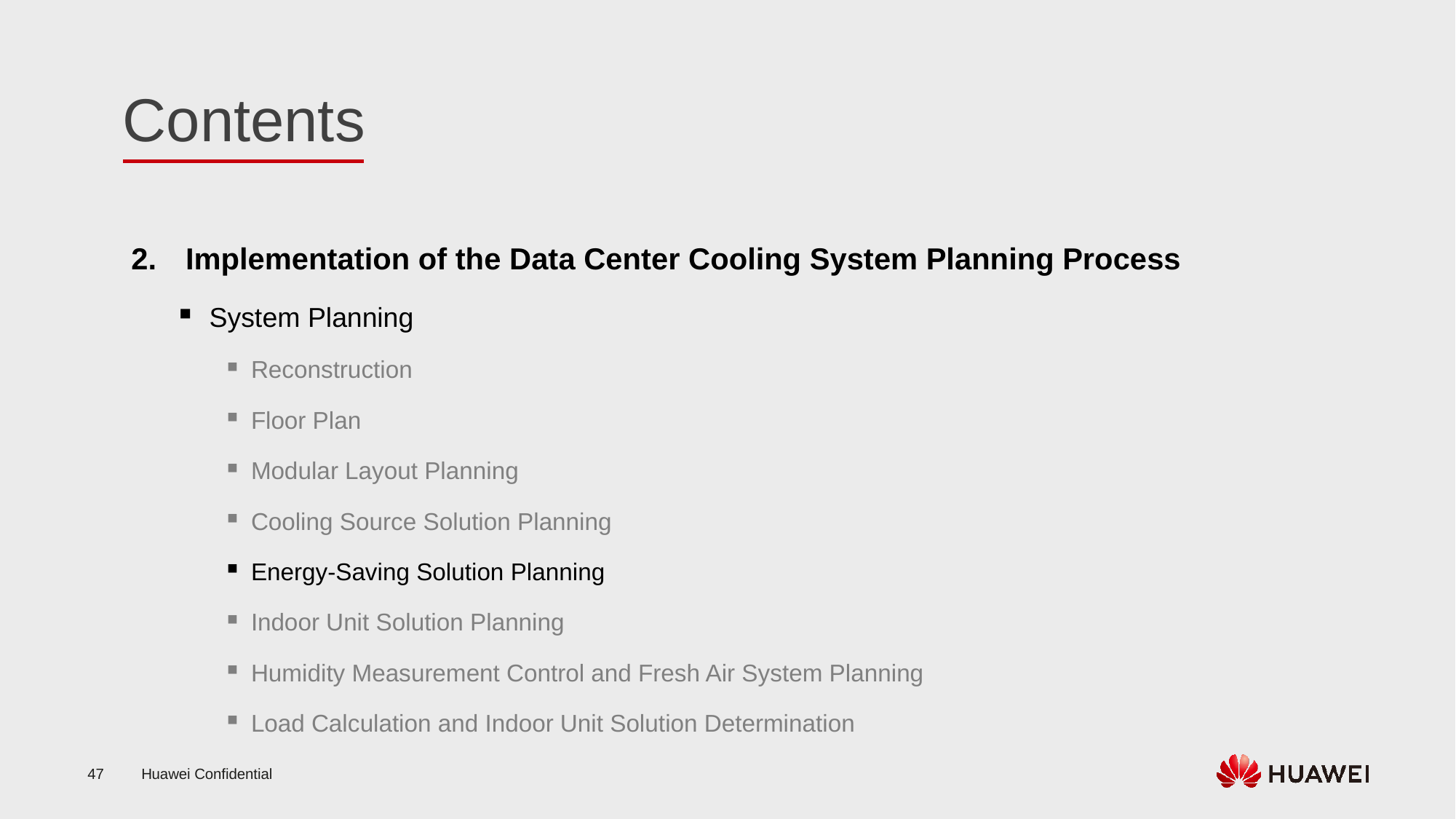

Implementation of the Data Center Cooling System Planning Process
System Planning
Reconstruction
Floor Plan
Modular Layout Planning
Cooling Source Solution Planning
Energy-Saving Solution Planning
Indoor Unit Solution Planning
Humidity Measurement Control and Fresh Air System Planning
Load Calculation and Indoor Unit Solution Determination